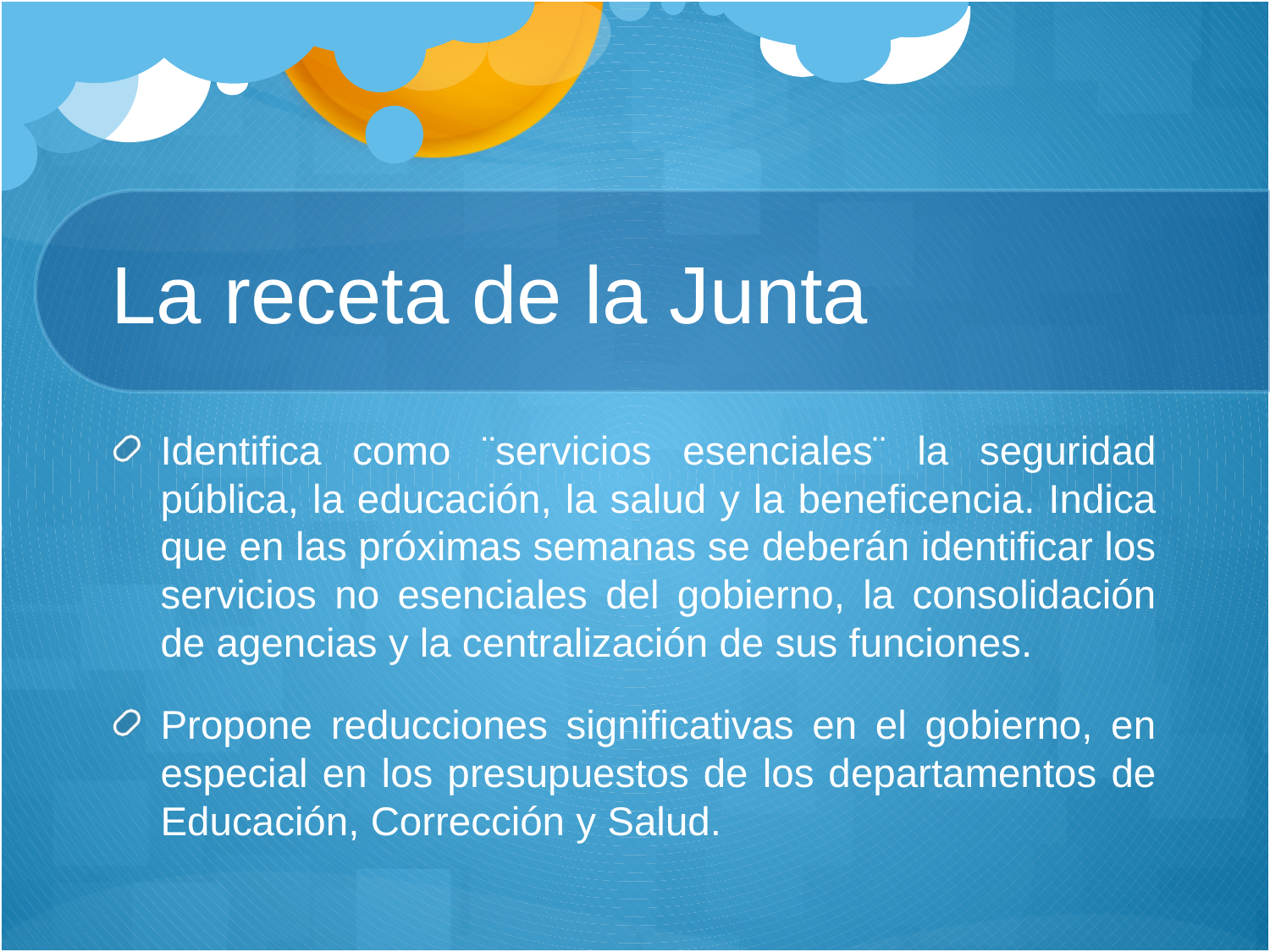

# La receta de la Junta
Identifica como ¨servicios esenciales¨ la seguridad pública, la educación, la salud y la beneficencia. Indica que en las próximas semanas se deberán identificar los servicios no esenciales del gobierno, la consolidación de agencias y la centralización de sus funciones.
Propone reducciones significativas en el gobierno, en especial en los presupuestos de los departamentos de Educación, Corrección y Salud.